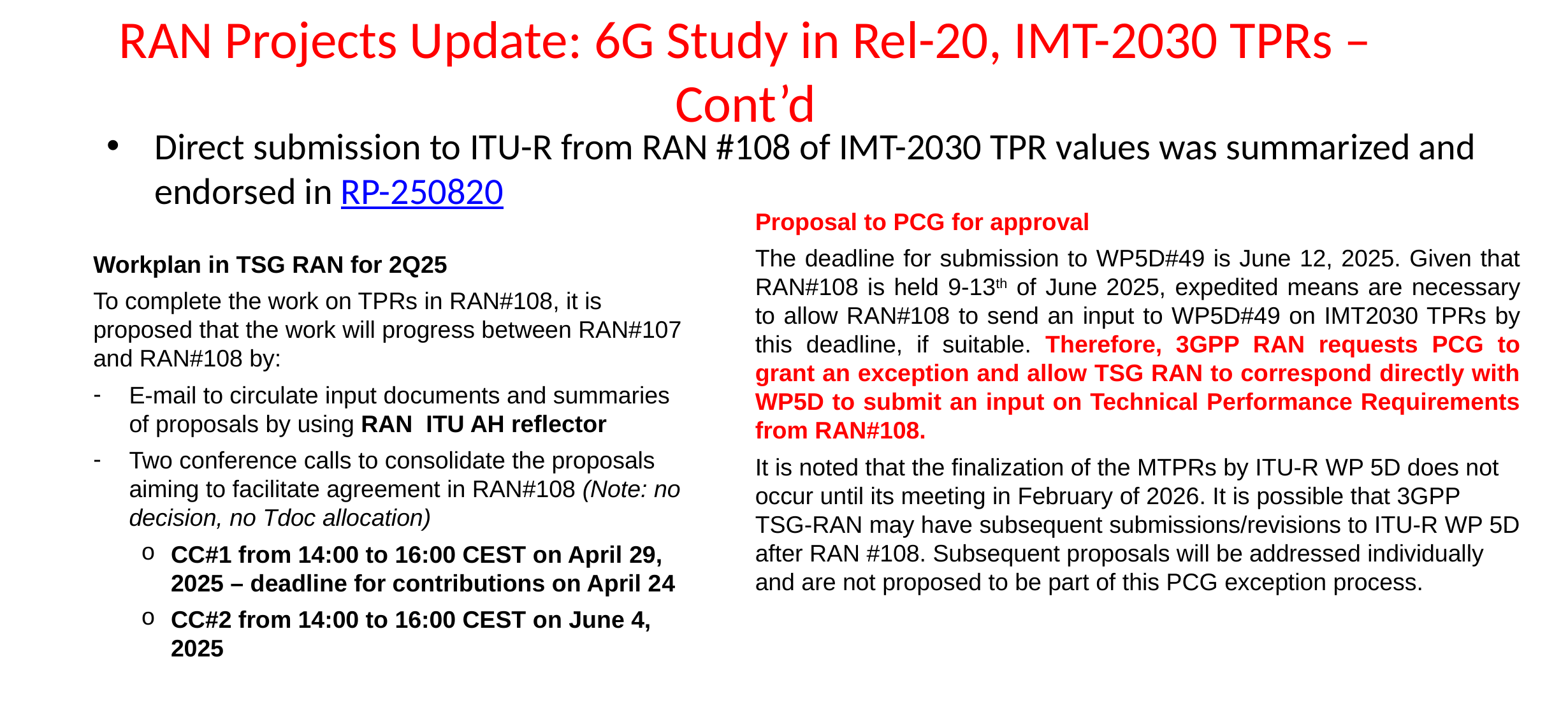

# RAN Projects Update: 6G Study in Rel-20, IMT-2030 TPRs – Cont’d
Direct submission to ITU-R from RAN #108 of IMT-2030 TPR values was summarized and endorsed in RP-250820
Proposal to PCG for approval
The deadline for submission to WP5D#49 is June 12, 2025. Given that RAN#108 is held 9-13th of June 2025, expedited means are necessary to allow RAN#108 to send an input to WP5D#49 on IMT2030 TPRs by this deadline, if suitable. Therefore, 3GPP RAN requests PCG to grant an exception and allow TSG RAN to correspond directly with WP5D to submit an input on Technical Performance Requirements from RAN#108.
It is noted that the finalization of the MTPRs by ITU-R WP 5D does not occur until its meeting in February of 2026. It is possible that 3GPP TSG-RAN may have subsequent submissions/revisions to ITU-R WP 5D after RAN #108. Subsequent proposals will be addressed individually and are not proposed to be part of this PCG exception process.
Workplan in TSG RAN for 2Q25
To complete the work on TPRs in RAN#108, it is proposed that the work will progress between RAN#107 and RAN#108 by:
E-mail to circulate input documents and summaries of proposals by using RAN  ITU AH reflector
Two conference calls to consolidate the proposals aiming to facilitate agreement in RAN#108 (Note: no decision, no Tdoc allocation)
CC#1 from 14:00 to 16:00 CEST on April 29, 2025 – deadline for contributions on April 24
CC#2 from 14:00 to 16:00 CEST on June 4, 2025